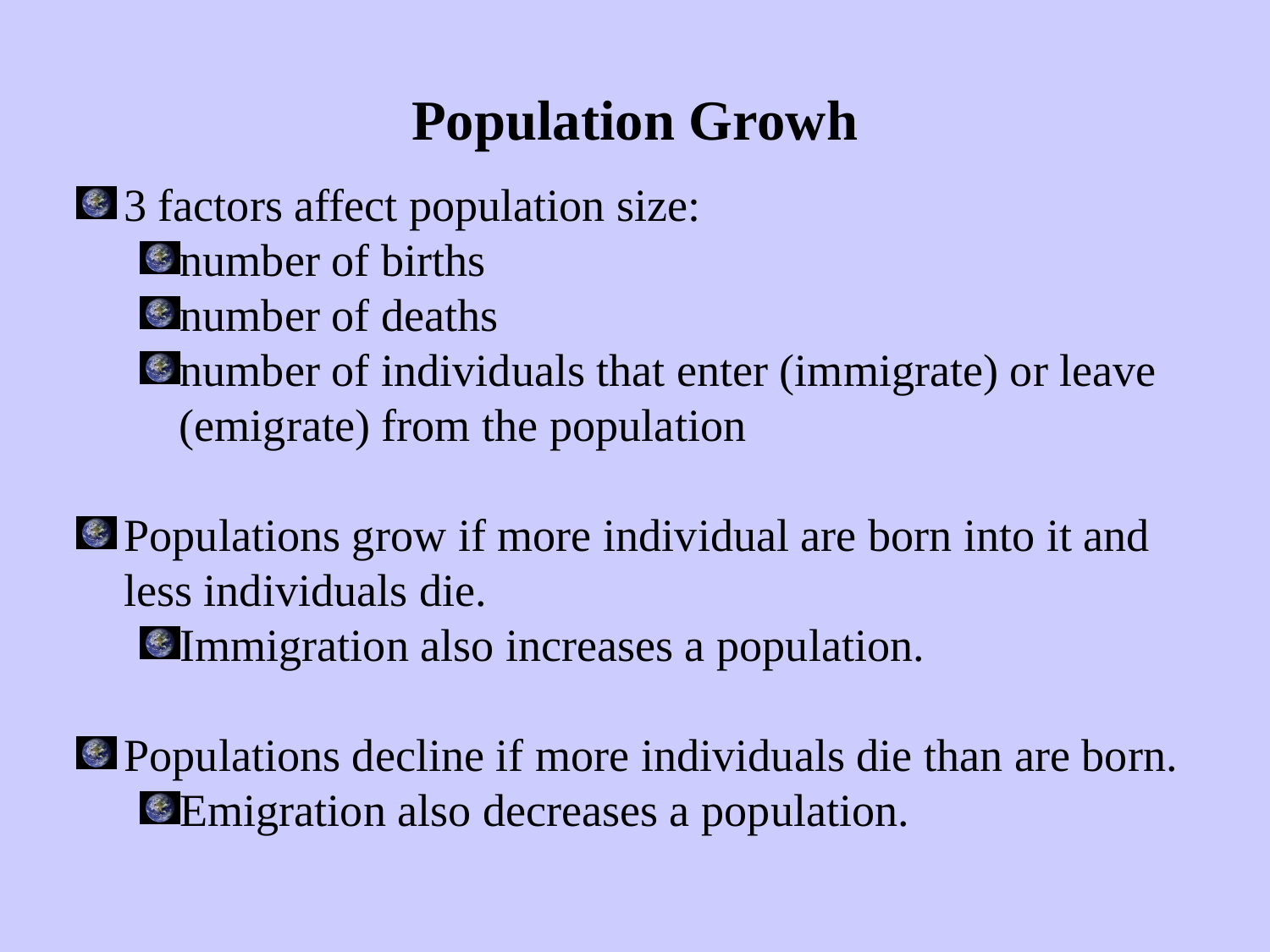

# Population Growh
3 factors affect population size:
number of births
number of deaths
number of individuals that enter (immigrate) or leave (emigrate) from the population

Populations grow if more individual are born into it and less individuals die.
Immigration also increases a population.

Populations decline if more individuals die than are born.
Emigration also decreases a population.